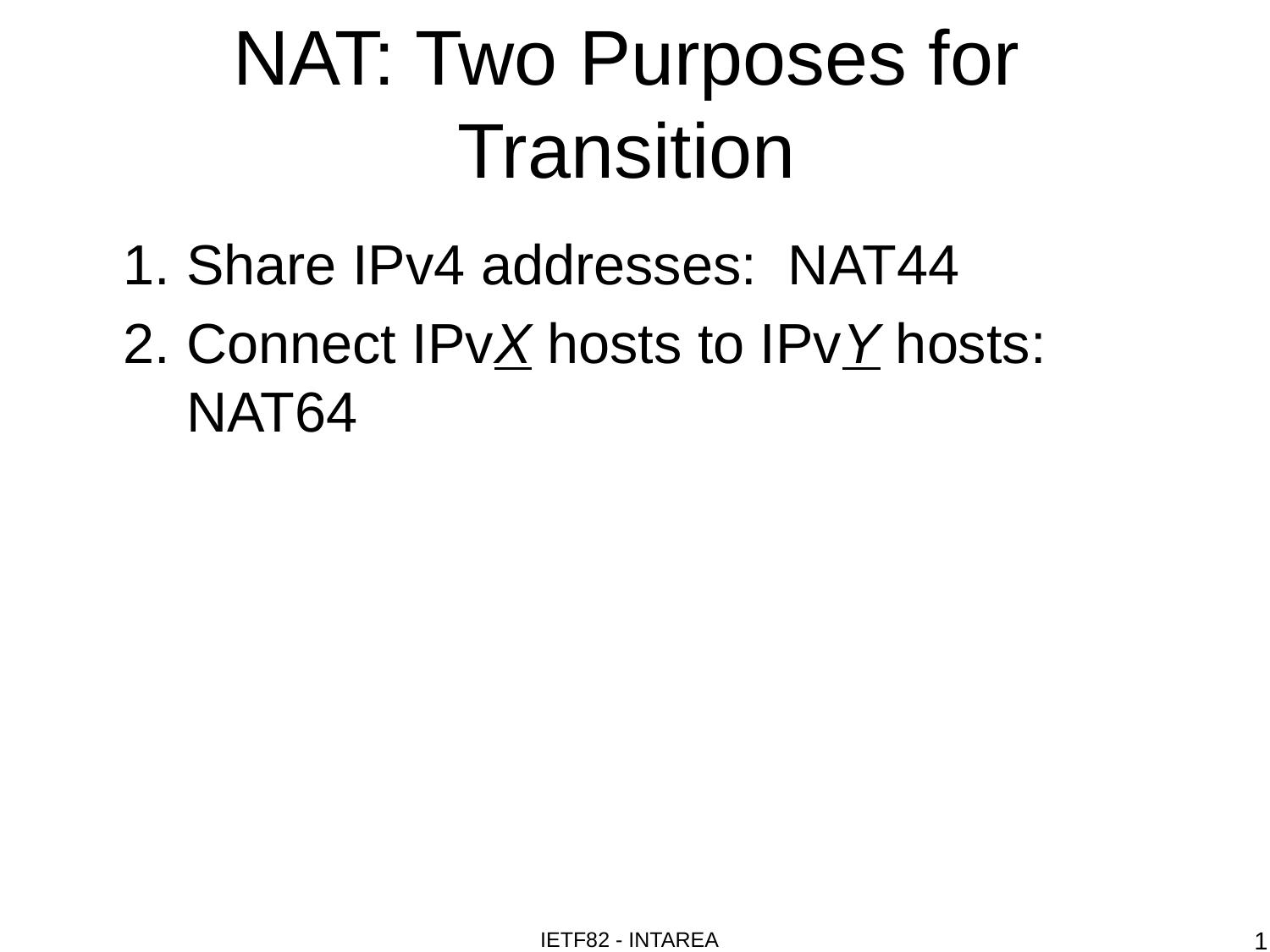

# NAT: Two Purposes for Transition

Share IPv4 addresses:  NAT44
Connect IPvX hosts to IPvY hosts:  NAT64

1
IETF82 - INTAREA